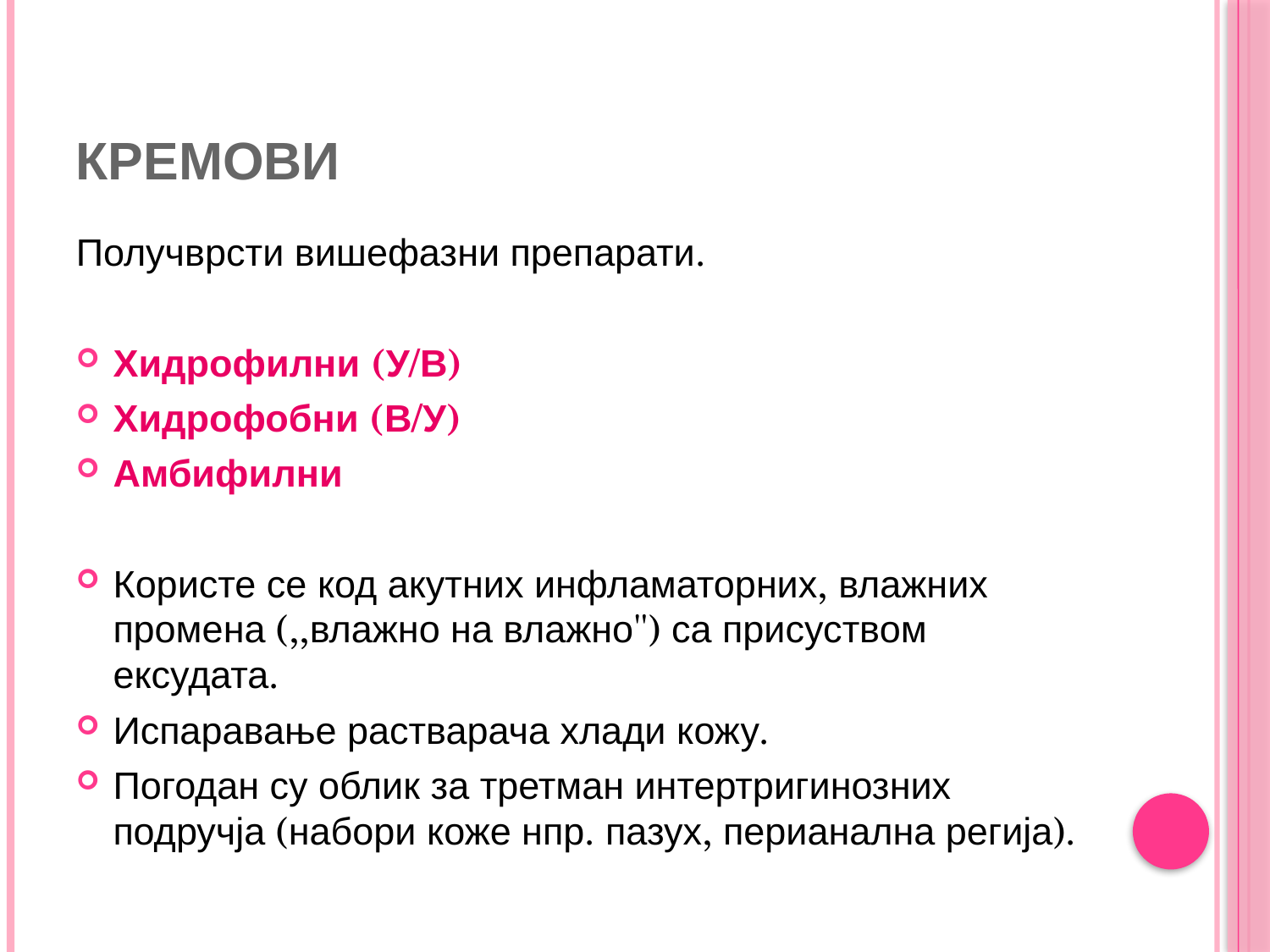

# Кремови
Получврсти вишефазни препарати.

Хидрофилни (У/В)
Хидрофобни (В/У)
Амбифилни

Користе се код акутних инфламаторних, влажних промена (,,влажно на влажно") са присуством ексудата.
Испаравање растварача хлади кожу.
Погодан су облик за третман интертригинозних подручја (набори коже нпр. пазух, перианална регија).